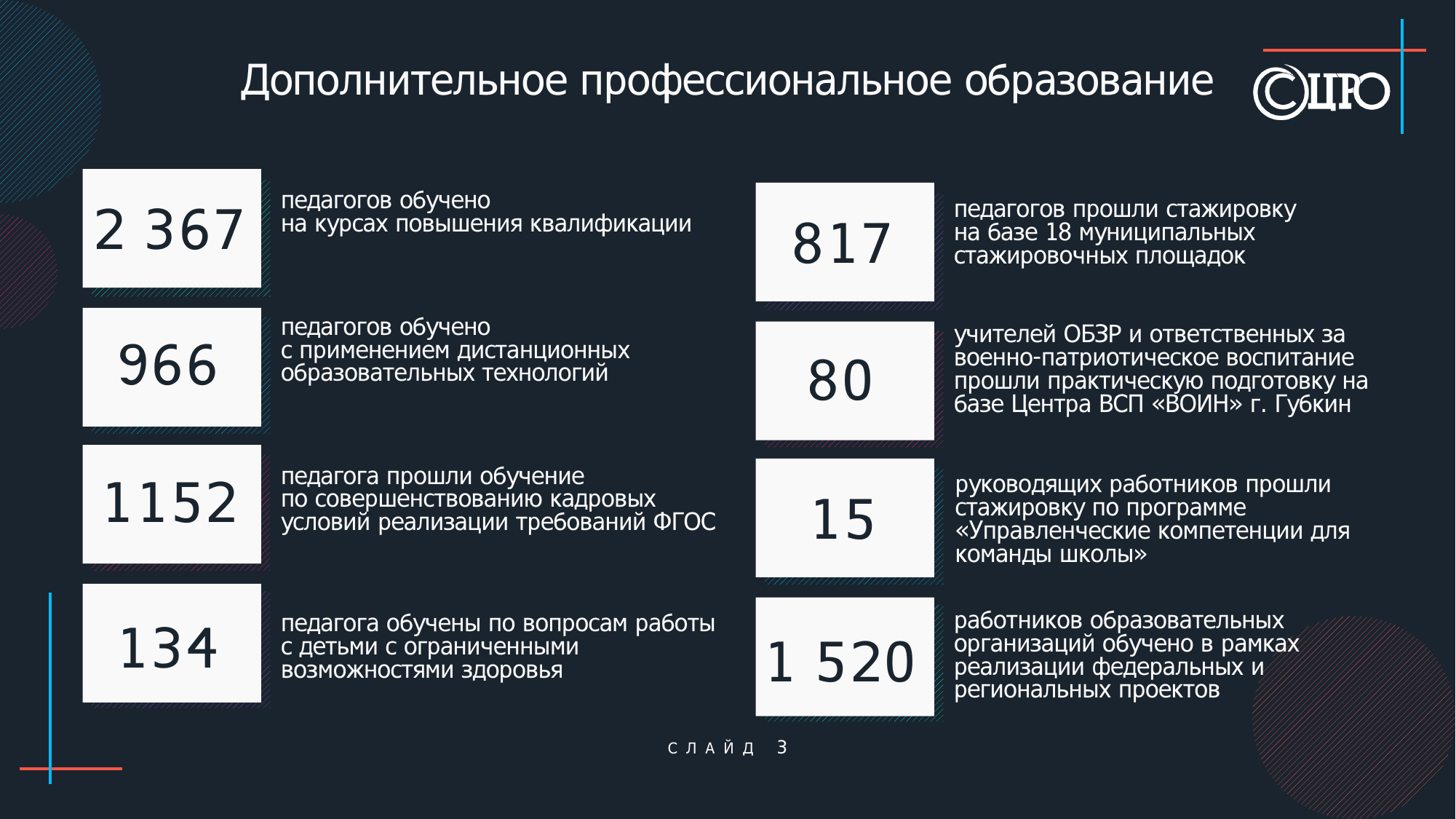

Дополнительное профессиональное образование

педагогов обучено
на курсах повышения квалификации
2 367

педагогов прошли стажировку
на базе 18 муниципальных стажировочных площадок
817

педагогов обучено
с применением дистанционных образовательных технологий

учителей ОБЗР и ответственных за военно-патриотическое воспитание прошли практическую подготовку на базе Центра ВСП «ВОИН» г. Губкин

966

80

педагога прошли обучение
по совершенствованию кадровых условий реализации требований ФГОС
1152

руководящих работников прошли стажировку по программе «Управленческие компетенции для команды школы»
15

работников образовательных организаций обучено в рамках реализации федеральных и региональных проектов

134
педагога обучены по вопросам работы
с детьми с ограниченными возможностями здоровья
1 520